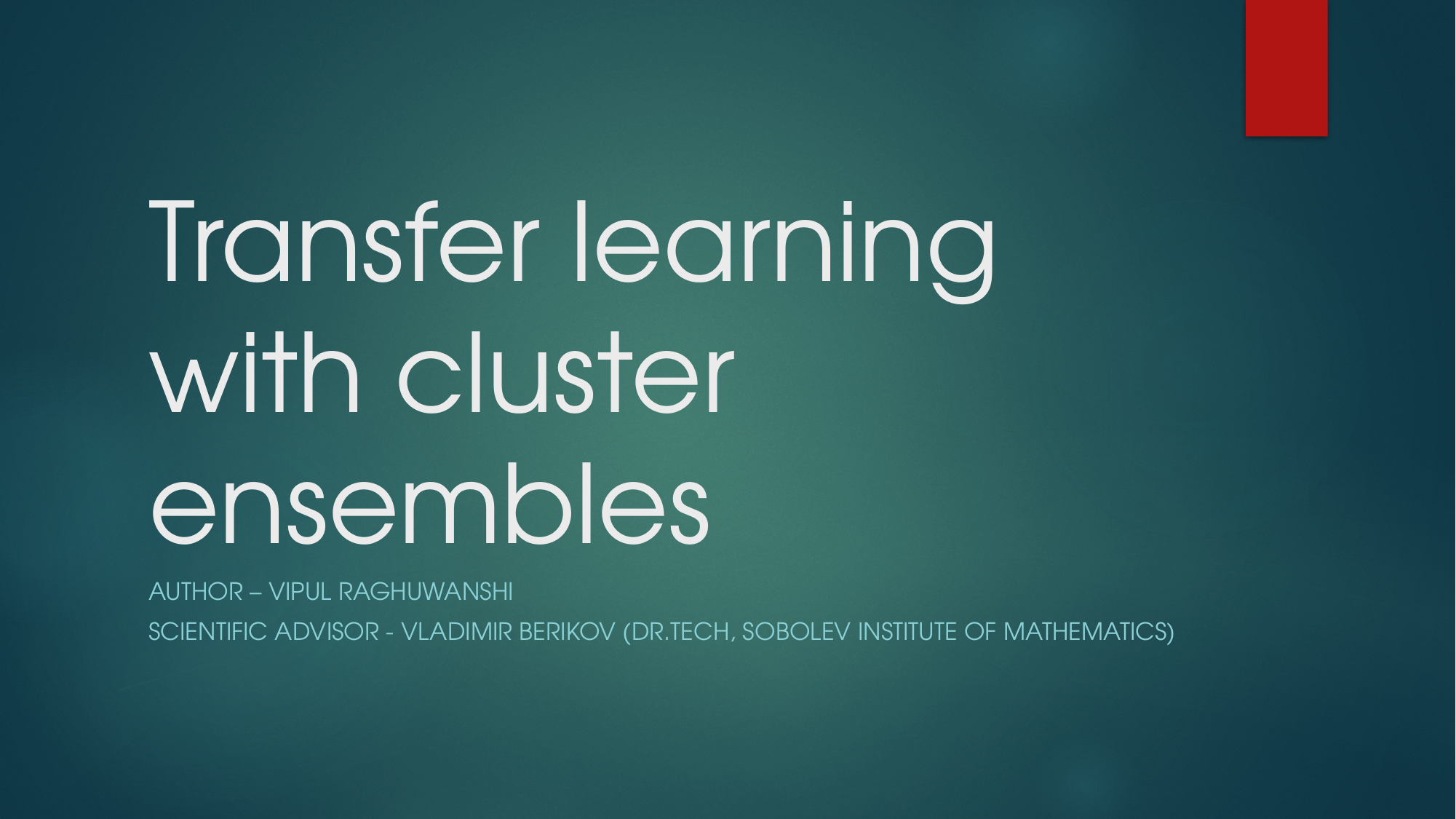

# Transfer learning with cluster ensembles
Author – Vipul raghuwanshi
Scientific advisor - Vladimir Berikov (Dr.Tech, Sobolev Institute of Mathematics)